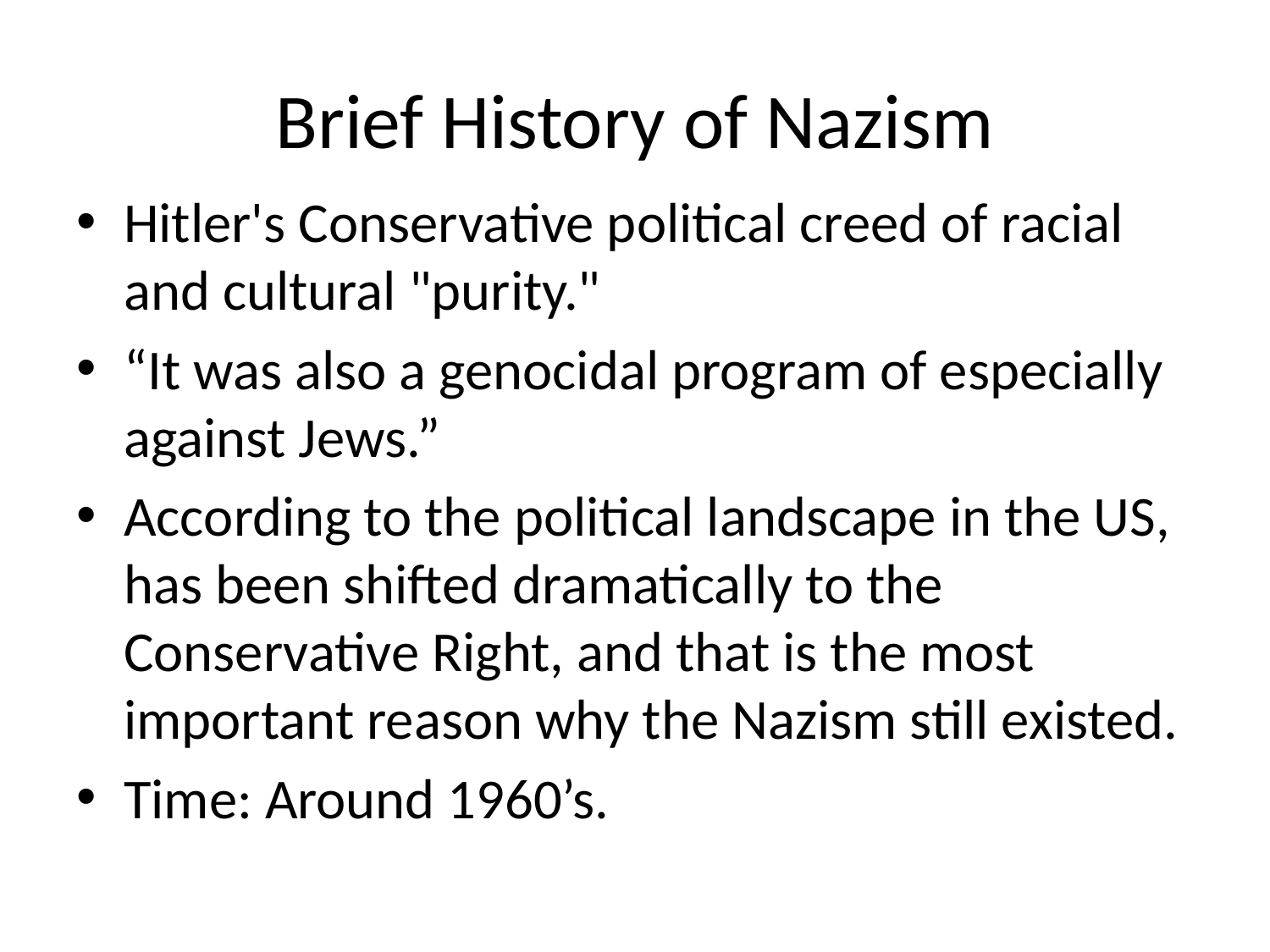

# Brief History of Nazism
Hitler's Conservative political creed of racial and cultural "purity."
“It was also a genocidal program of especially against Jews.”
According to the political landscape in the US, has been shifted dramatically to the Conservative Right, and that is the most important reason why the Nazism still existed.
Time: Around 1960’s.